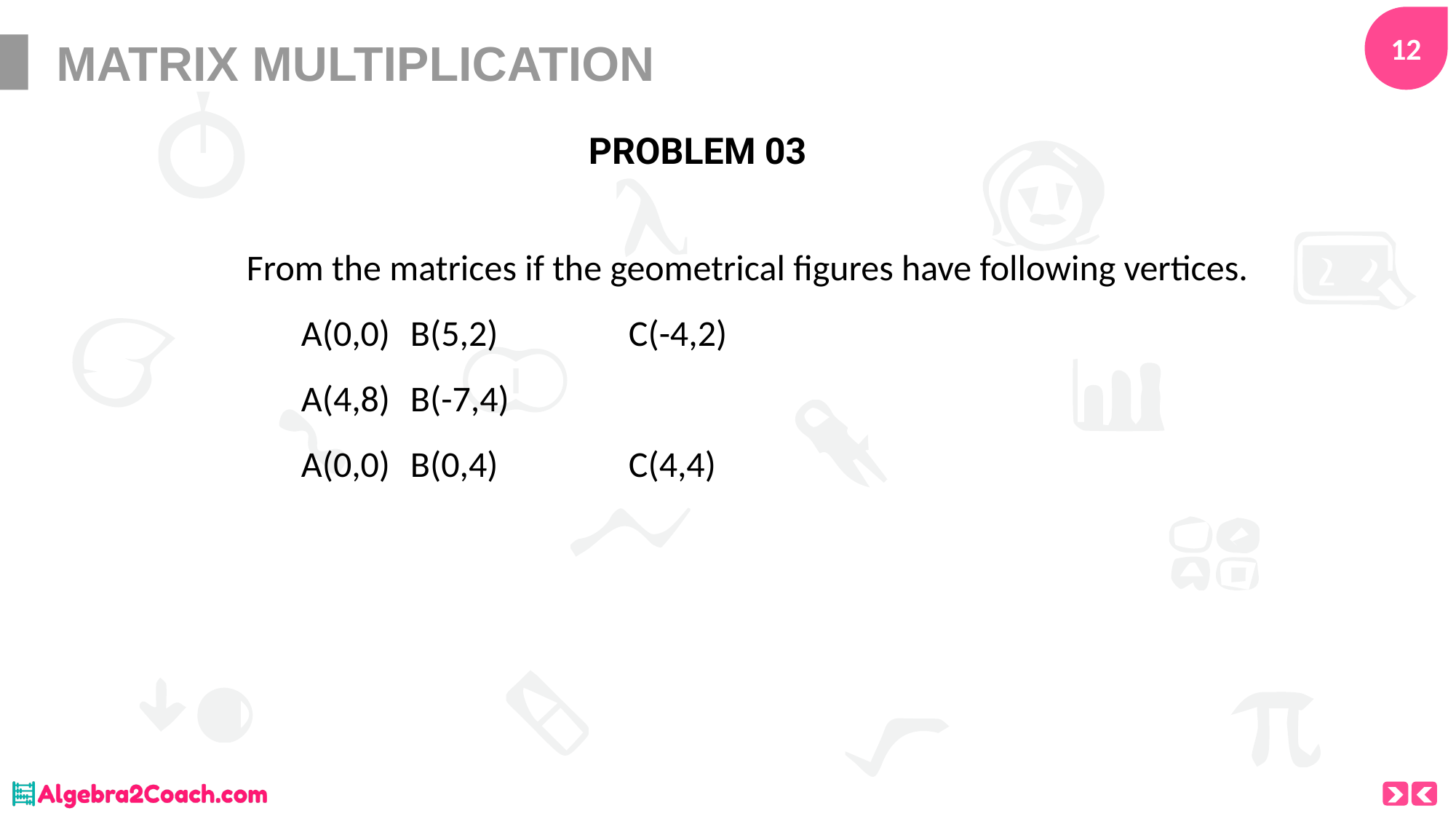

# MATRIX MULTIPLICATION
PROBLEM 03
From the matrices if the geometrical figures have following vertices.
A(0,0)	B(5,2)		C(-4,2)
A(4,8)	B(-7,4)
A(0,0)	B(0,4)		C(4,4)